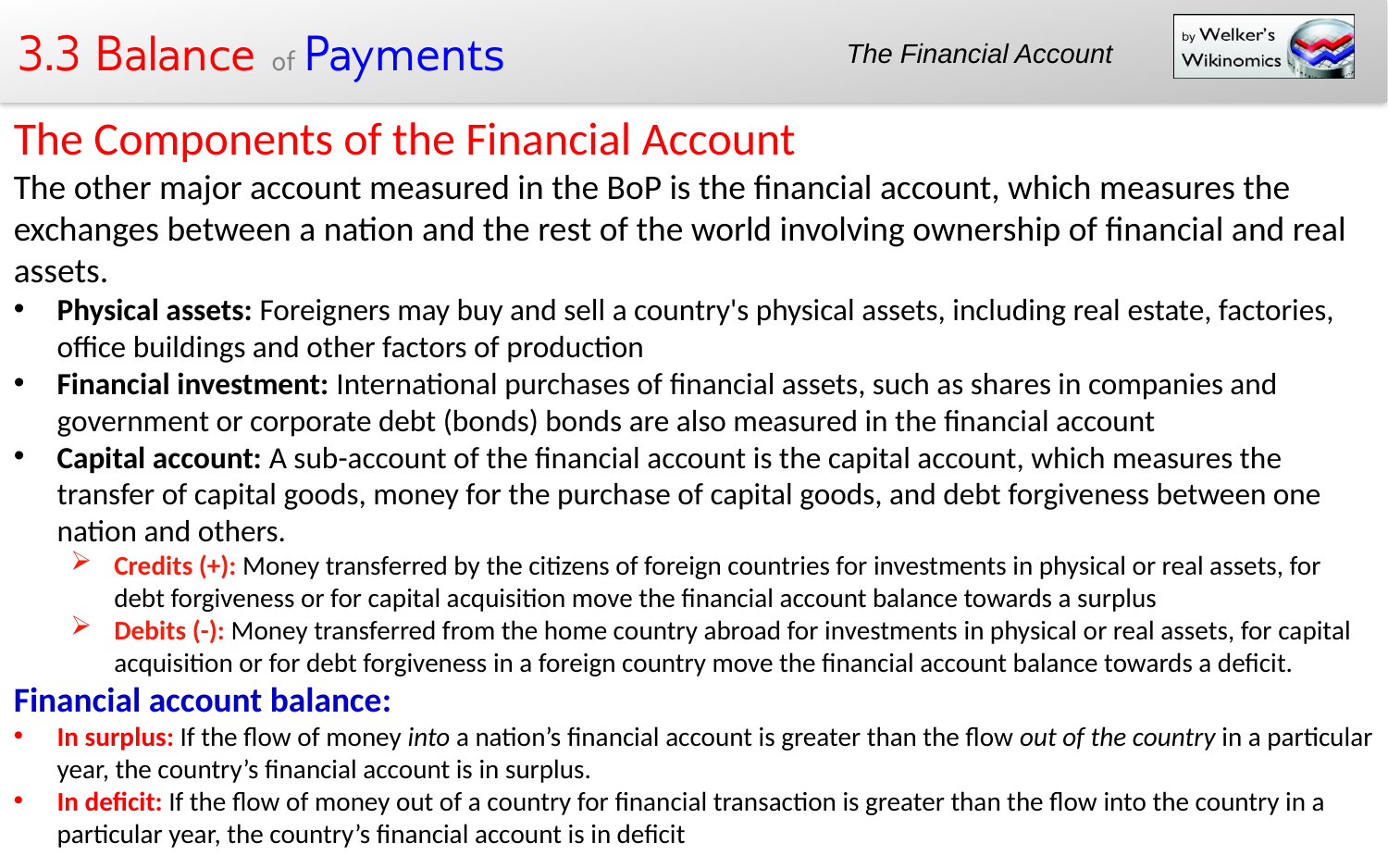

The Financial Account
The Components of the Financial Account
The other major account measured in the BoP is the financial account, which measures the exchanges between a nation and the rest of the world involving ownership of financial and real assets.
Physical assets: Foreigners may buy and sell a country's physical assets, including real estate, factories, office buildings and other factors of production
Financial investment: International purchases of financial assets, such as shares in companies and government or corporate debt (bonds) bonds are also measured in the financial account
Capital account: A sub-account of the financial account is the capital account, which measures the transfer of capital goods, money for the purchase of capital goods, and debt forgiveness between one nation and others.
Credits (+): Money transferred by the citizens of foreign countries for investments in physical or real assets, for debt forgiveness or for capital acquisition move the financial account balance towards a surplus
Debits (-): Money transferred from the home country abroad for investments in physical or real assets, for capital acquisition or for debt forgiveness in a foreign country move the financial account balance towards a deficit.
Financial account balance:
In surplus: If the flow of money into a nation’s financial account is greater than the flow out of the country in a particular year, the country’s financial account is in surplus.
In deficit: If the flow of money out of a country for financial transaction is greater than the flow into the country in a particular year, the country’s financial account is in deficit